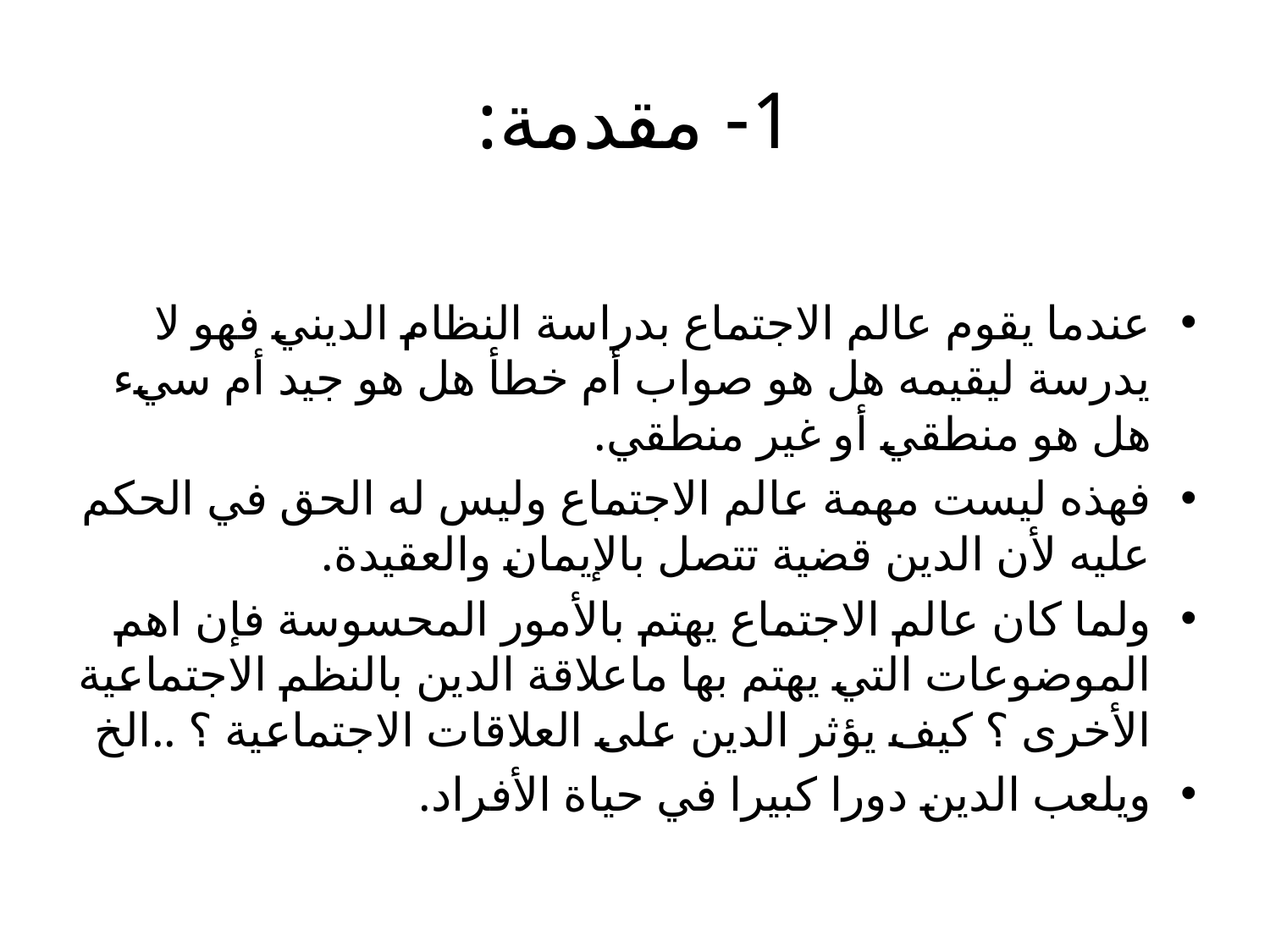

# 1- مقدمة:

عندما يقوم عالم الاجتماع بدراسة النظام الديني فهو لا يدرسة ليقيمه هل هو صواب أم خطأ هل هو جيد أم سيء هل هو منطقي أو غير منطقي.
فهذه ليست مهمة عالم الاجتماع وليس له الحق في الحكم عليه لأن الدين قضية تتصل بالإيمان والعقيدة.
ولما كان عالم الاجتماع يهتم بالأمور المحسوسة فإن اهم الموضوعات التي يهتم بها ماعلاقة الدين بالنظم الاجتماعية الأخرى ؟ كيف يؤثر الدين على العلاقات الاجتماعية ؟ ..الخ
ويلعب الدين دورا كبيرا في حياة الأفراد.